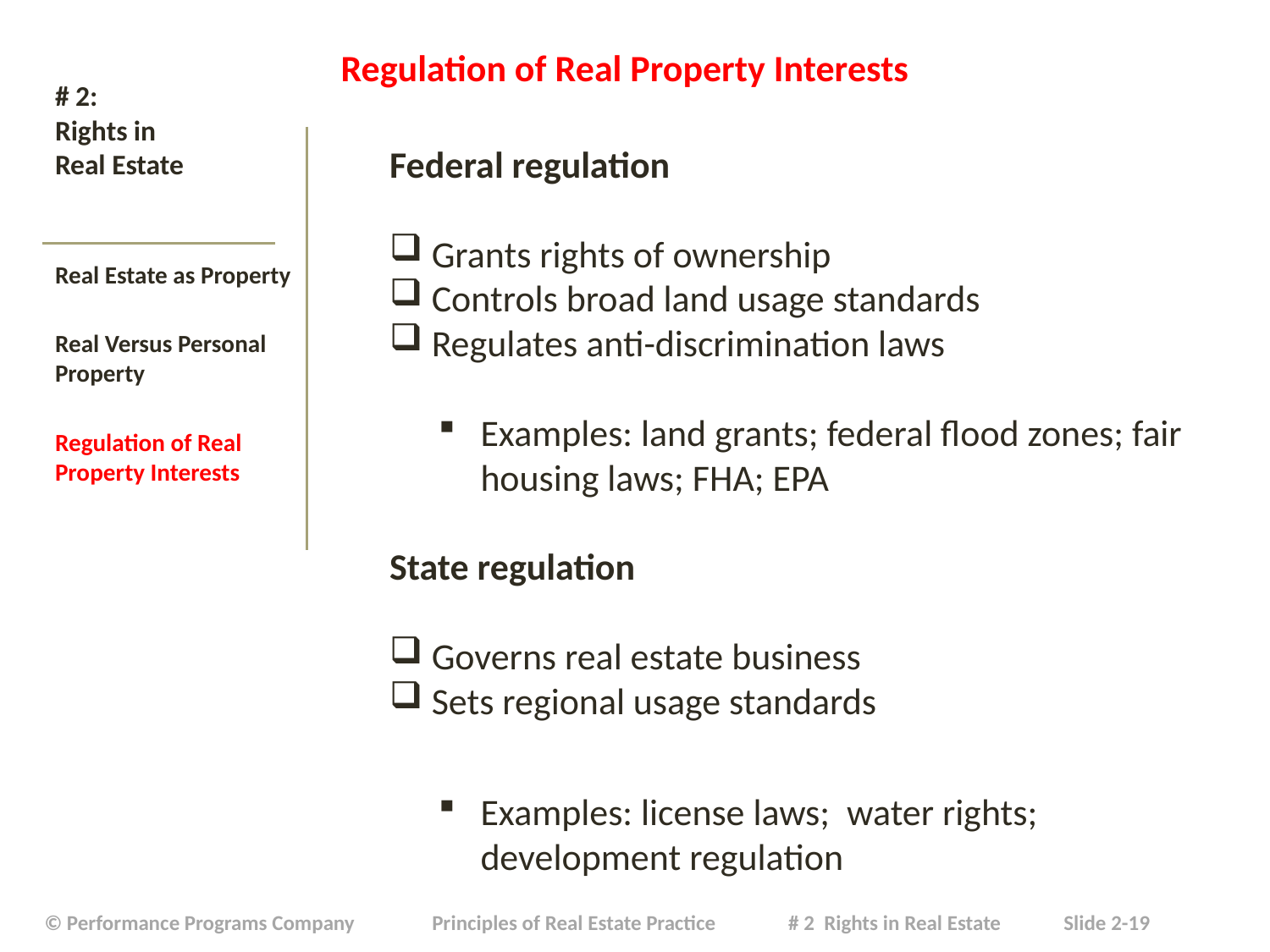

# # 2: Rights in Real Estate
Regulation of Real Property Interests

Federal regulation

Grants rights of ownership
Controls broad land usage standards
Regulates anti-discrimination laws
Examples: land grants; federal flood zones; fair housing laws; FHA; EPA

State regulation

Governs real estate business
Sets regional usage standards

Examples: license laws;  water rights; development regulation

Real Estate as Property

Real Versus Personal Property

Regulation of Real Property Interests

| © Performance Programs Company Principles of Real Estate Practice # 2 Rights in Real Estate Slide 2-19 |
| --- |